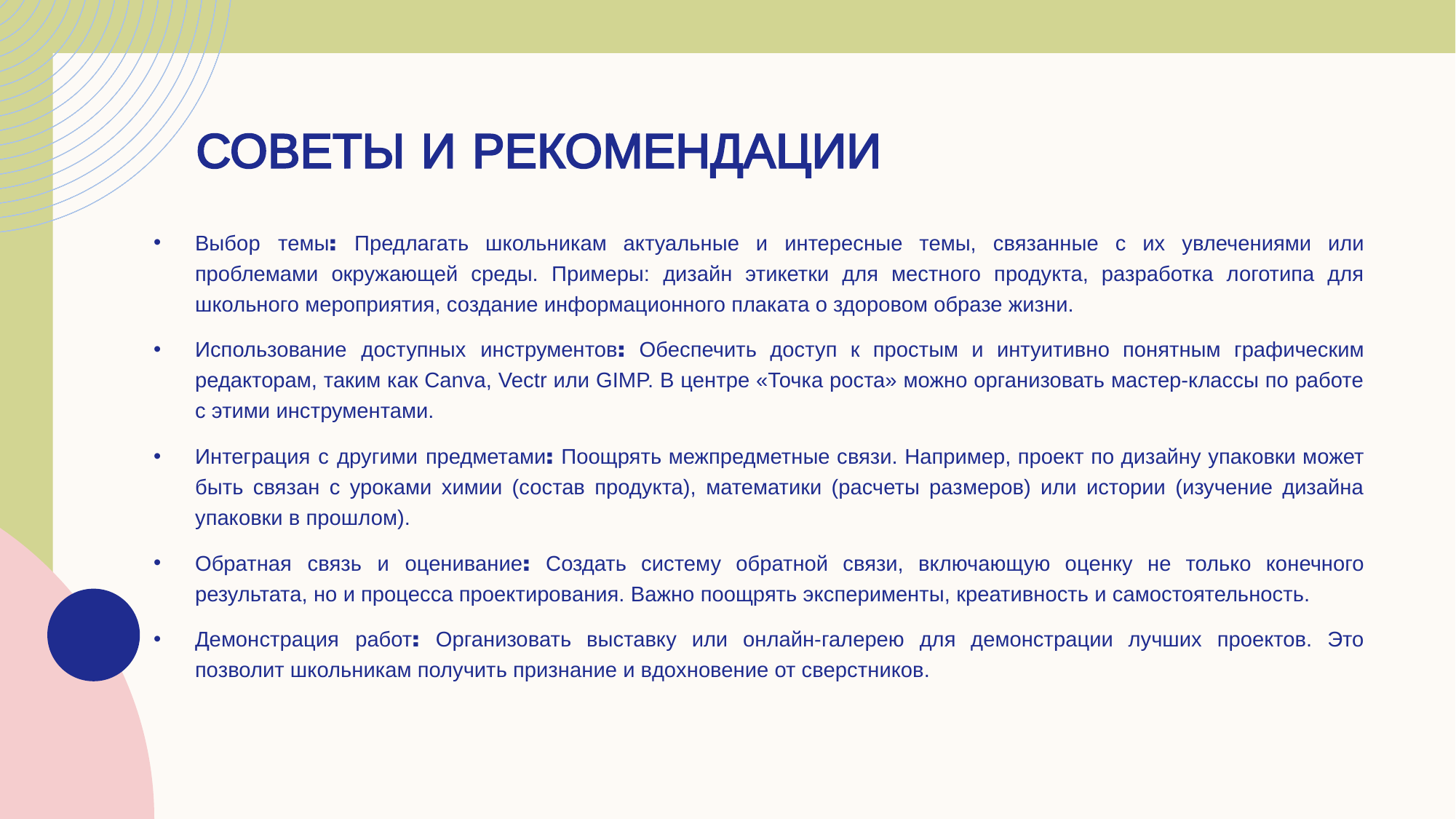

# советы и рекомендации
Выбор темы: Предлагать школьникам актуальные и интересные темы, связанные с их увлечениями или проблемами окружающей среды. Примеры: дизайн этикетки для местного продукта, разработка логотипа для школьного мероприятия, создание информационного плаката о здоровом образе жизни.
Использование доступных инструментов: Обеспечить доступ к простым и интуитивно понятным графическим редакторам, таким как Canva, Vectr или GIMP. В центре «Точка роста» можно организовать мастер-классы по работе с этими инструментами.
Интеграция с другими предметами: Поощрять межпредметные связи. Например, проект по дизайну упаковки может быть связан с уроками химии (состав продукта), математики (расчеты размеров) или истории (изучение дизайна упаковки в прошлом).
Обратная связь и оценивание: Создать систему обратной связи, включающую оценку не только конечного результата, но и процесса проектирования. Важно поощрять эксперименты, креативность и самостоятельность.
Демонстрация работ: Организовать выставку или онлайн-галерею для демонстрации лучших проектов. Это позволит школьникам получить признание и вдохновение от сверстников.